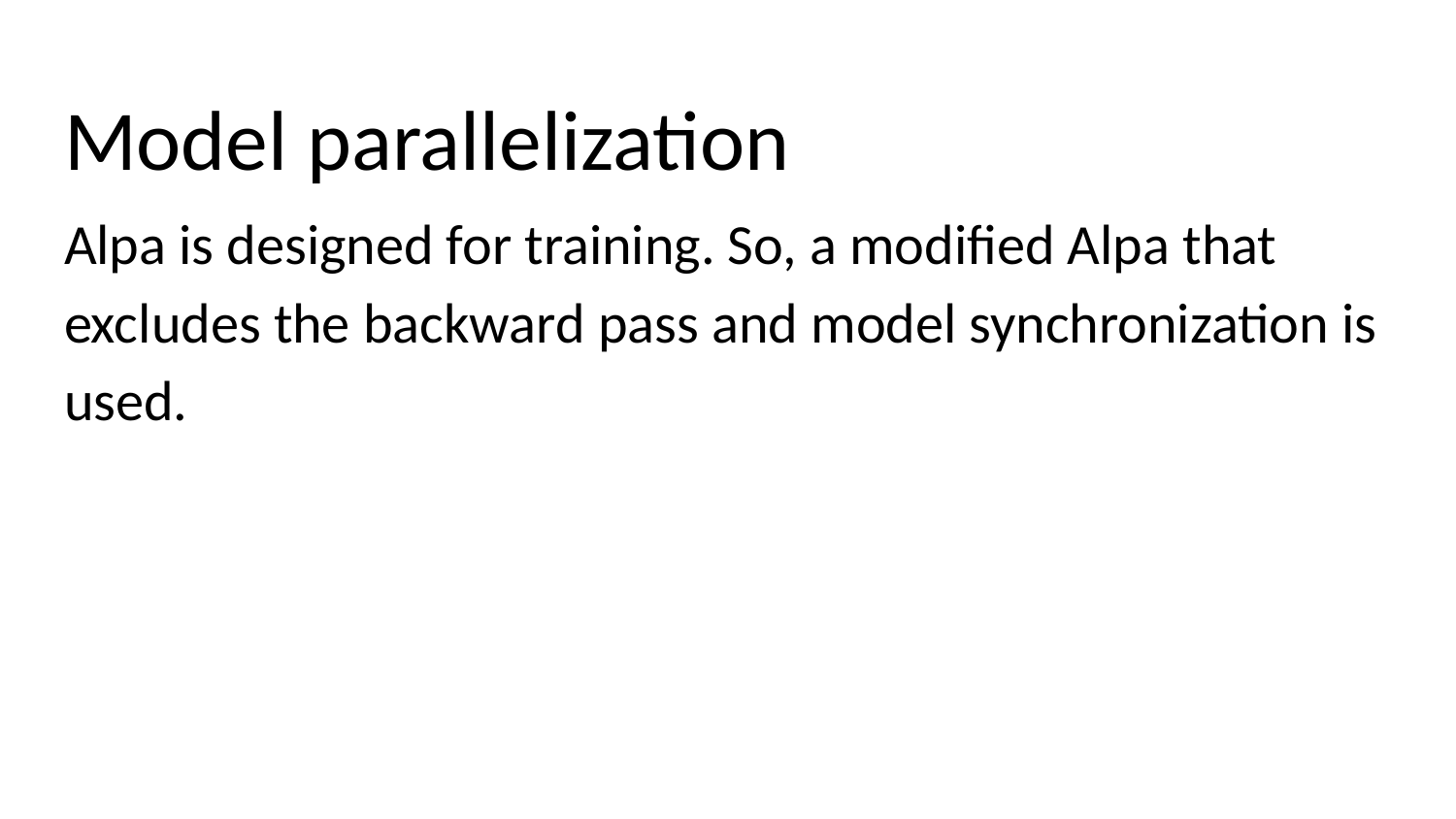

# Model parallelization
Alpa is designed for training. So, a modified Alpa that excludes the backward pass and model synchronization is used.